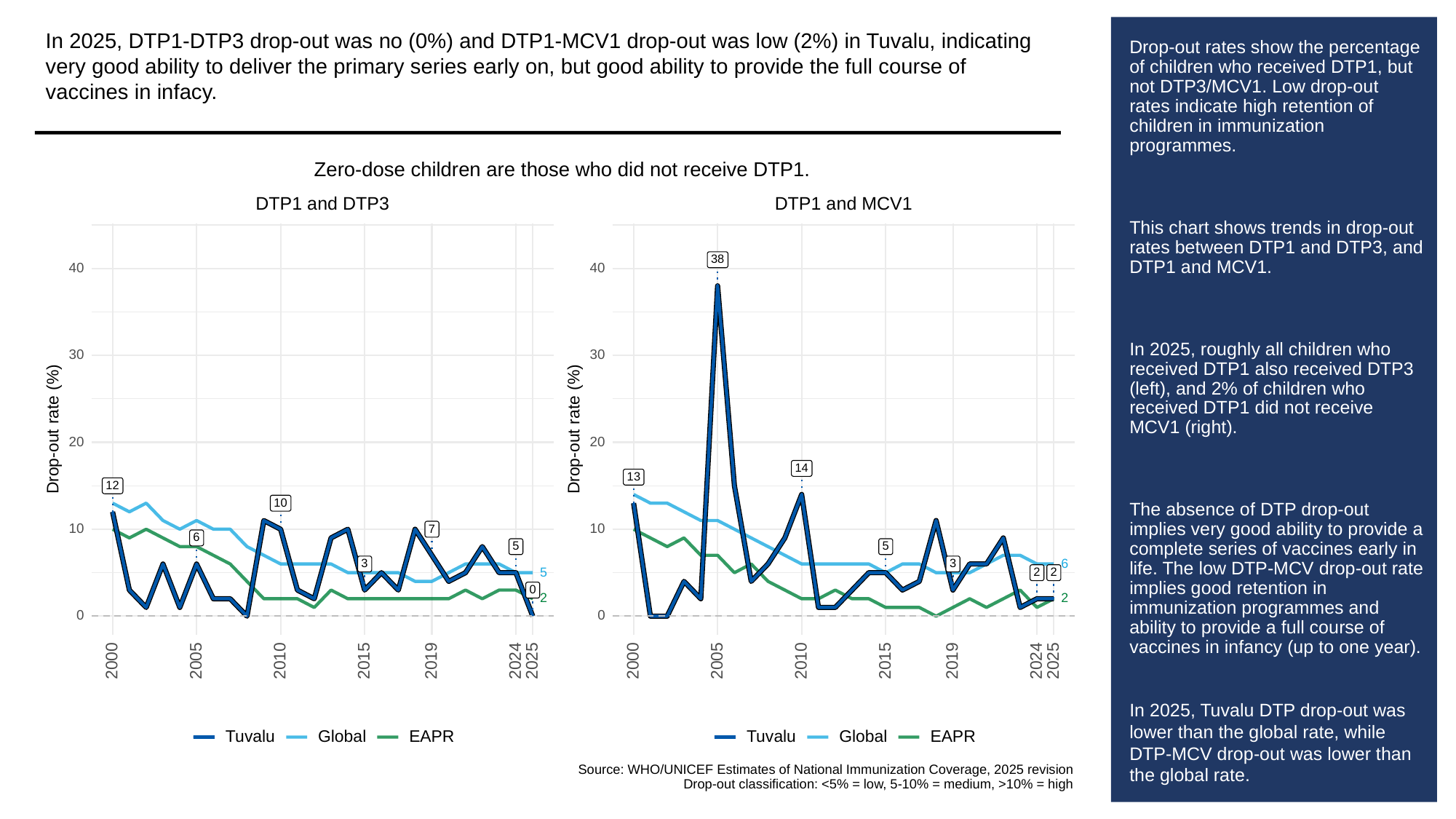

In 2025, DTP1-DTP3 drop-out was no (0%) and DTP1-MCV1 drop-out was low (2%) in Tuvalu, indicating very good ability to deliver the primary series early on, but good ability to provide the full course of vaccines in infacy.
# Drop-out rates show the percentage of children who received DTP1, but not DTP3/MCV1. Low drop-out rates indicate high retention of children in immunization programmes.

This chart shows trends in drop-out rates between DTP1 and DTP3, and DTP1 and MCV1.

In 2025, roughly all children who received DTP1 also received DTP3 (left), and 2% of children who received DTP1 did not receive MCV1 (right).

The absence of DTP drop-out implies very good ability to provide a complete series of vaccines early in life. The low DTP-MCV drop-out rate implies good retention in immunization programmes and ability to provide a full course of vaccines in infancy (up to one year).

In 2025, Tuvalu DTP drop-out was lower than the global rate, while DTP-MCV drop-out was lower than the global rate.

Zero-dose children are those who did not receive DTP1.
DTP1 and MCV1
DTP1 and DTP3

38

40
40

30
30

Drop-out rate (%)
Drop-out rate (%)
20
20

14

13

12

10

10
10
7

6

5
5

6
3
3

5
2
2

0

2
2
0
0

2000
2005
2010
2015
2019
2024
2025
2000
2005
2010
2015
2019
2024
2025
Global
Global
Tuvalu
Tuvalu
EAPR
EAPR

Source: WHO/UNICEF Estimates of National Immunization Coverage, 2025 revision
Drop-out classification: <5% = low, 5-10% = medium, >10% = high